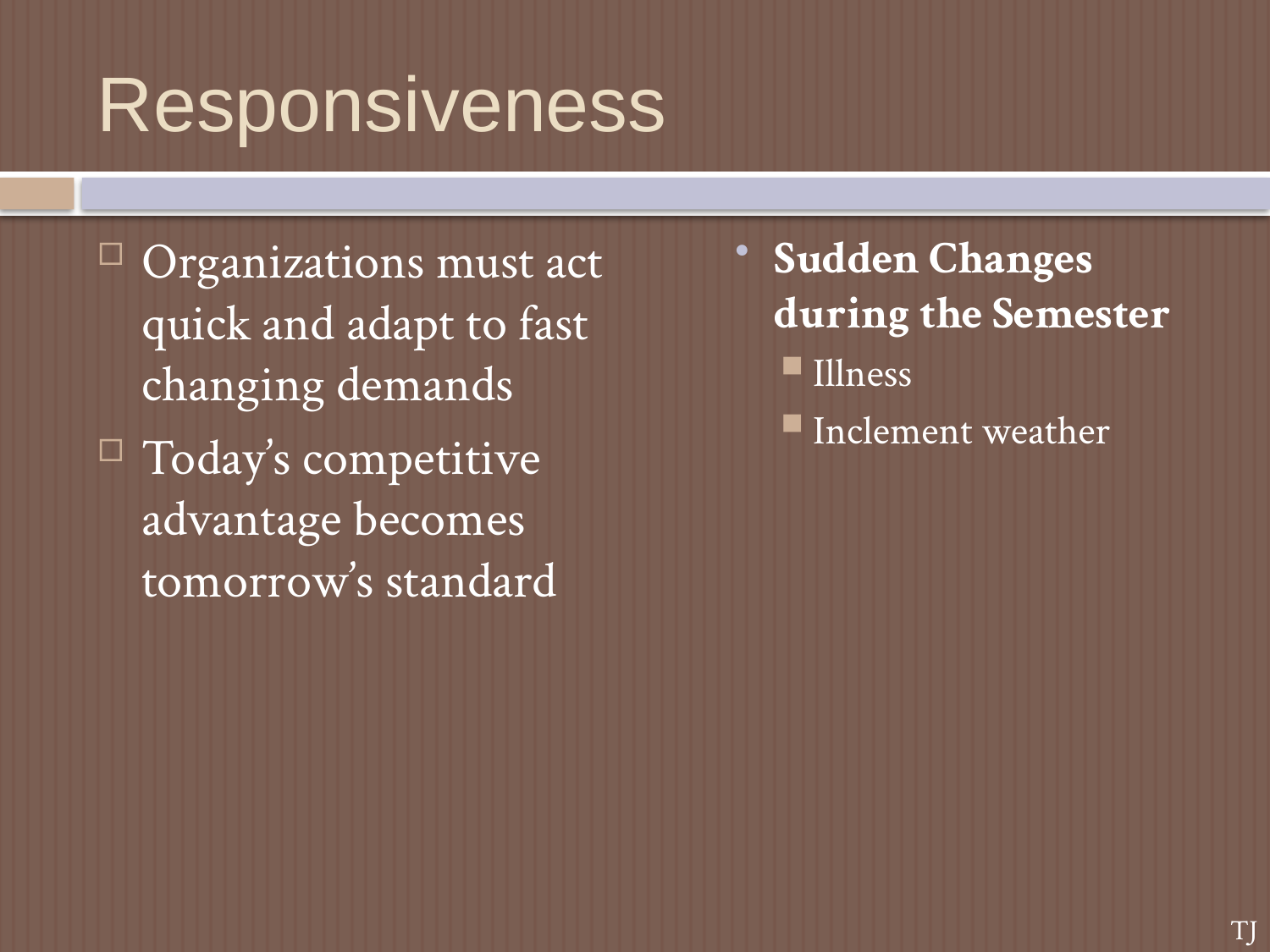

# Responsiveness
Organizations must act quick and adapt to fast changing demands
Today’s competitive advantage becomes tomorrow’s standard
Sudden Changes during the Semester
Illness
Inclement weather

TJ